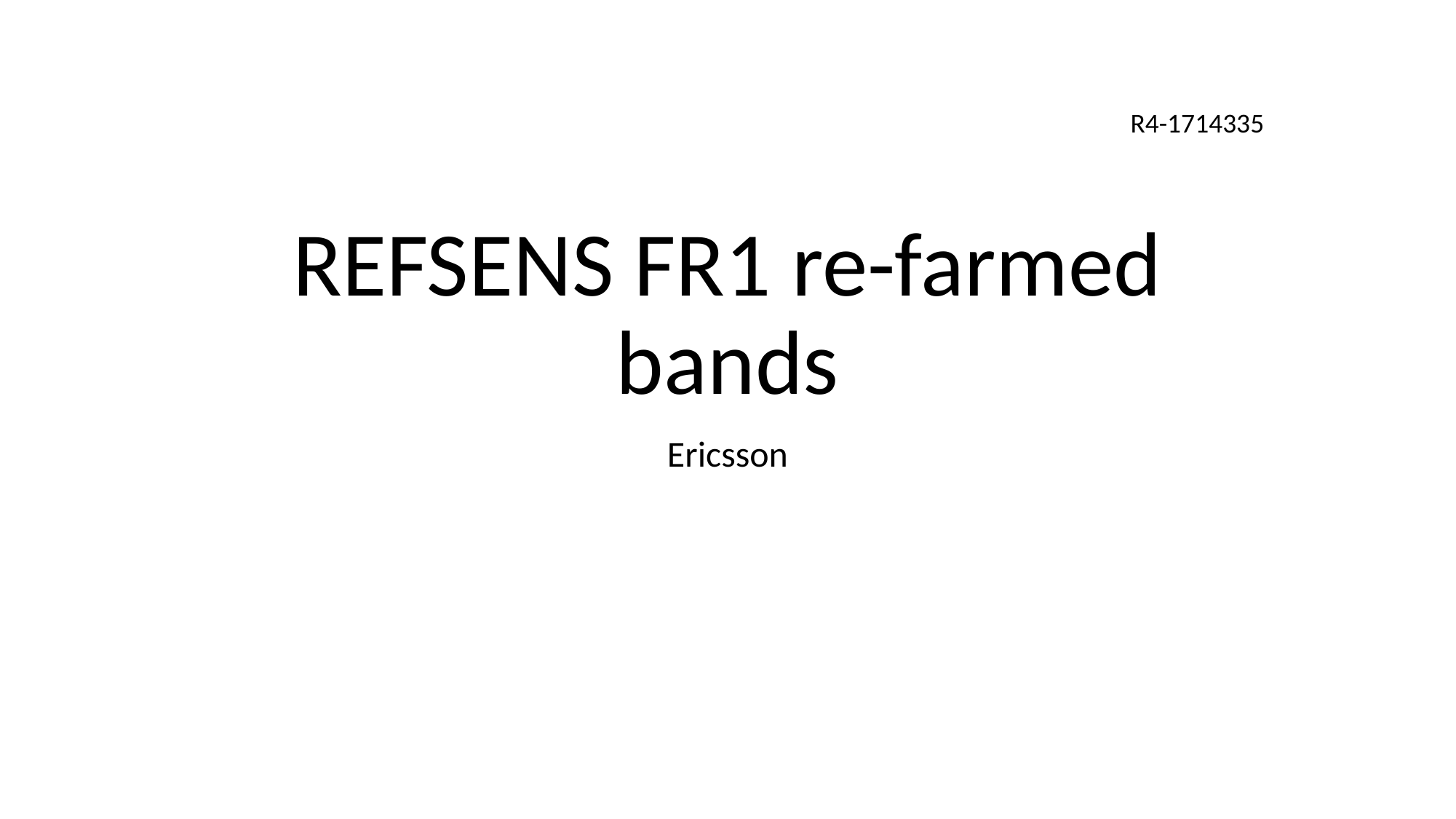

R4-1714335
# REFSENS FR1 re-farmed bands
Ericsson